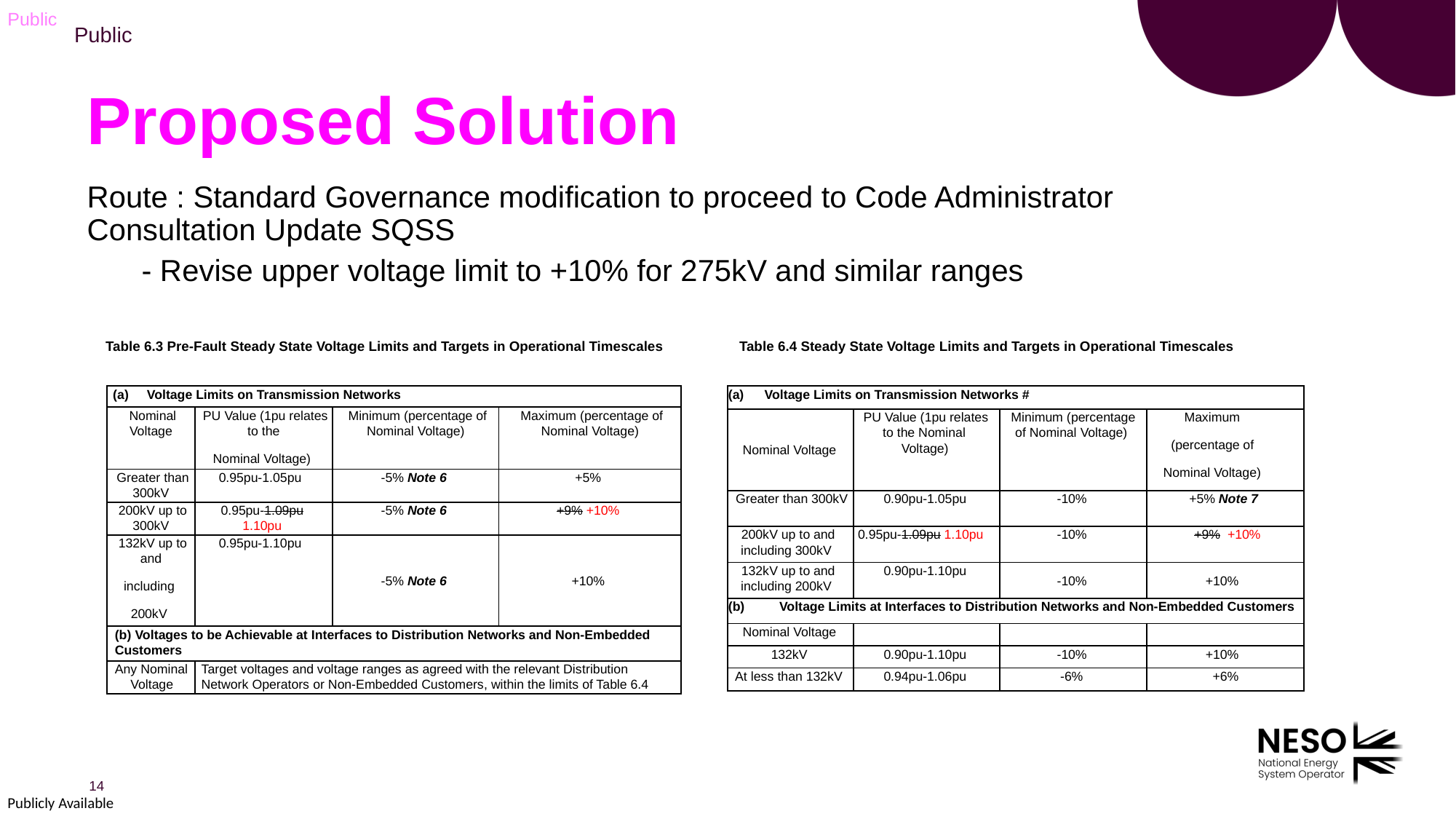

# Proposed Solution
Route : Standard Governance modification to proceed to Code Administrator Consultation Update SQSS
- Revise upper voltage limit to +10% for 275kV and similar ranges
Table 6.3 Pre-Fault Steady State Voltage Limits and Targets in Operational Timescales

Table 6.4 Steady State Voltage Limits and Targets in Operational Timescales

| (a) Voltage Limits on Transmission Networks |  |  |  |
| --- | --- | --- | --- |
| Nominal Voltage | PU Value (1pu relates to the Nominal Voltage) | Minimum (percentage of Nominal Voltage) | Maximum (percentage of Nominal Voltage) |
| Greater than 300kV | 0.95pu-1.05pu | -5% Note 6 | +5% |
| 200kV up to 300kV | 0.95pu-1.09pu 1.10pu | -5% Note 6 | +9% +10% |
| 132kV up to and including 200kV | 0.95pu-1.10pu | -5% Note 6 | +10% |
| (b) Voltages to be Achievable at Interfaces to Distribution Networks and Non-Embedded Customers |  |  |  |
| Any Nominal Voltage | Target voltages and voltage ranges as agreed with the relevant Distribution Network Operators or Non-Embedded Customers, within the limits of Table 6.4 |  |  |
| (a) Voltage Limits on Transmission Networks # |  |  |  |
| --- | --- | --- | --- |
| Nominal Voltage | PU Value (1pu relates to the Nominal Voltage) | Minimum (percentage of Nominal Voltage) | Maximum (percentage of Nominal Voltage) |
| Greater than 300kV | 0.90pu-1.05pu | -10% | +5% Note 7 |
| 200kV up to and including 300kV | 0.95pu-1.09pu 1.10pu | -10% | +9% +10% |
| 132kV up to and including 200kV | 0.90pu-1.10pu | -10% | +10% |
| (b) Voltage Limits at Interfaces to Distribution Networks and Non-Embedded Customers |  |  |  |
| Nominal Voltage |  |  |  |
| 132kV | 0.90pu-1.10pu | -10% | +10% |
| At less than 132kV | 0.94pu-1.06pu | -6% | +6% |